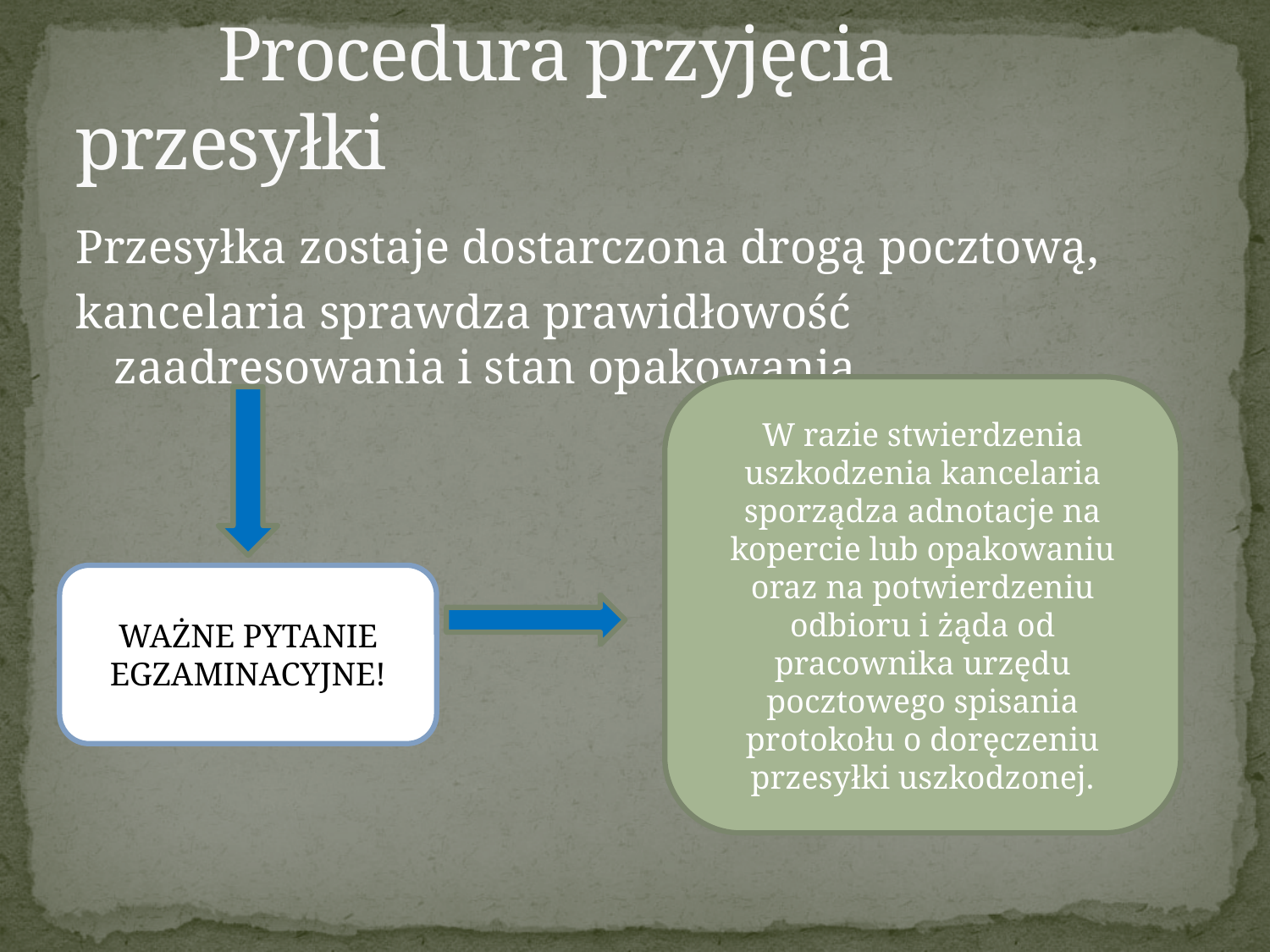

# Procedura przyjęcia przesyłki
Przesyłka zostaje dostarczona drogą pocztową,
kancelaria sprawdza prawidłowość zaadresowania i stan opakowania.

W razie stwierdzenia uszkodzenia kancelaria sporządza adnotacje na kopercie lub opakowaniu oraz na potwierdzeniu odbioru i żąda od pracownika urzędu pocztowego spisania protokołu o doręczeniu przesyłki uszkodzonej.

WAŻNE PYTANIE EGZAMINACYJNE!